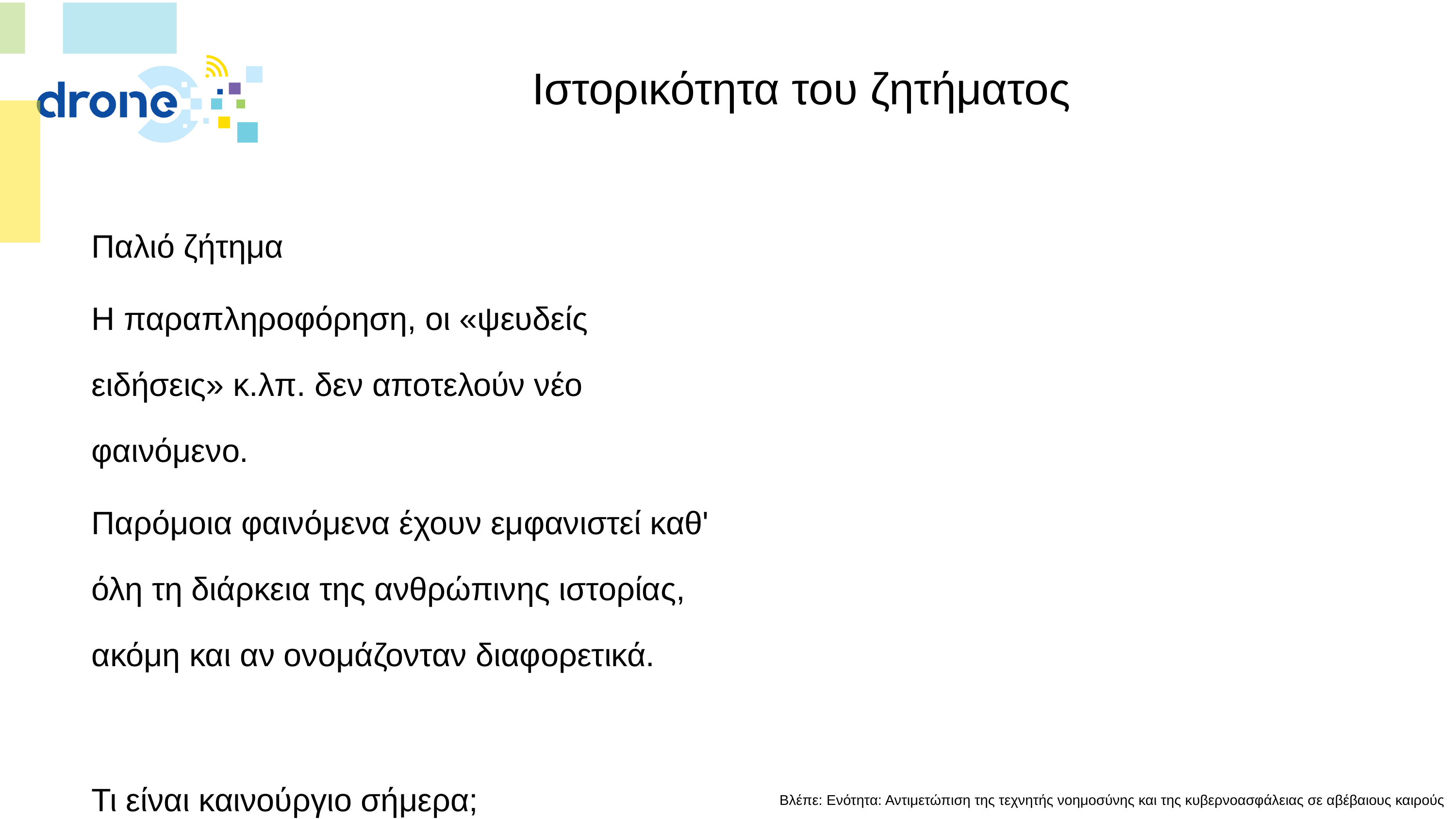

# Ιστορικότητα του ζητήματος

Παλιό ζήτημα
Η παραπληροφόρηση, οι «ψευδείς ειδήσεις» κ.λπ. δεν αποτελούν νέο φαινόμενο.
Παρόμοια φαινόμενα έχουν εμφανιστεί καθ' όλη τη διάρκεια της ανθρώπινης ιστορίας, ακόμη και αν ονομάζονταν διαφορετικά.

Τι είναι καινούργιο σήμερα;
Βλέπε: Ενότητα: Αντιμετώπιση της τεχνητής νοημοσύνης και της κυβερνοασφάλειας σε αβέβαιους καιρούς